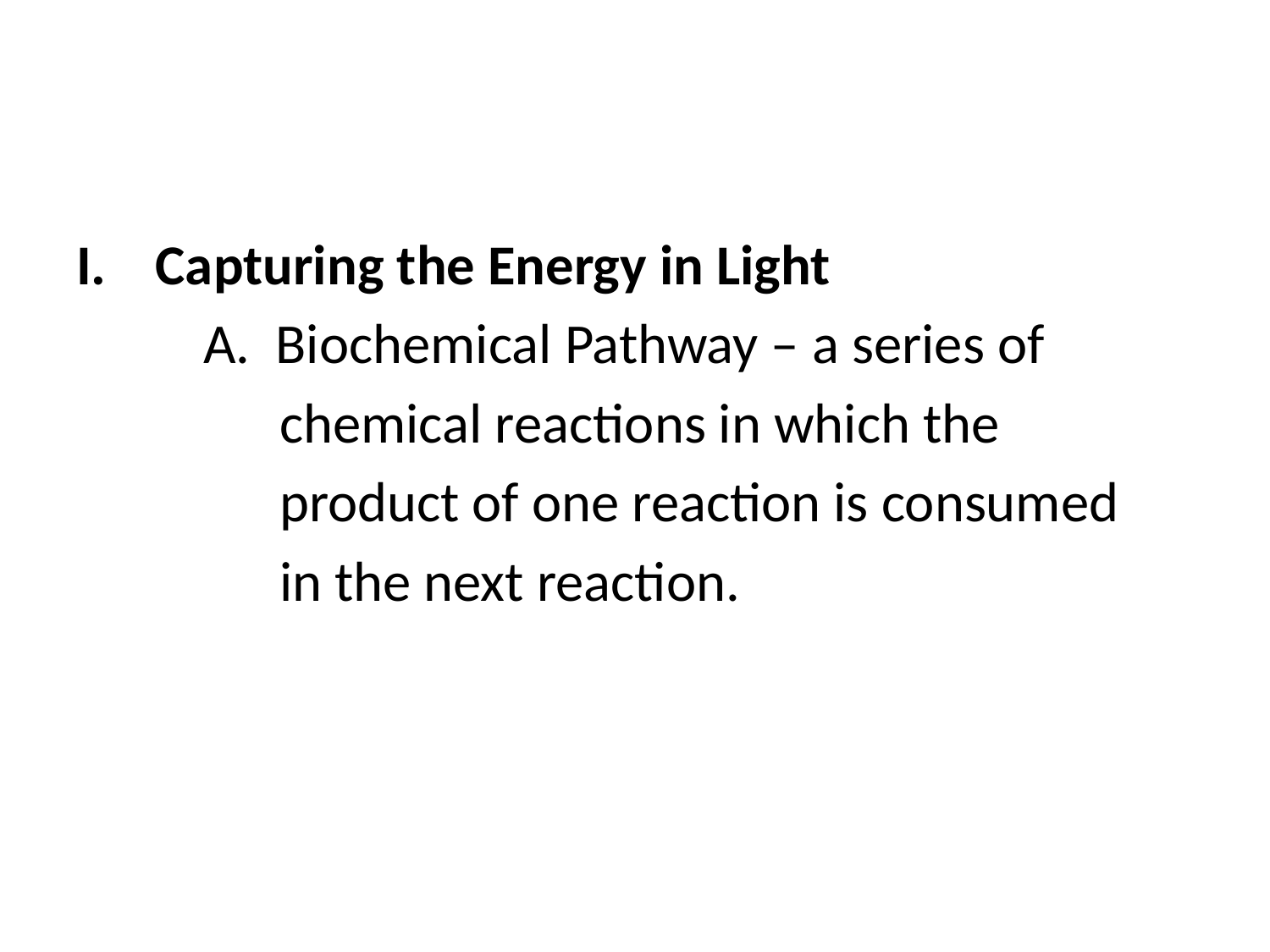

#
Capturing the Energy in Light
	A.  Biochemical Pathway – a series of
	      chemical reactions in which the
	      product of one reaction is consumed
	      in the next reaction.